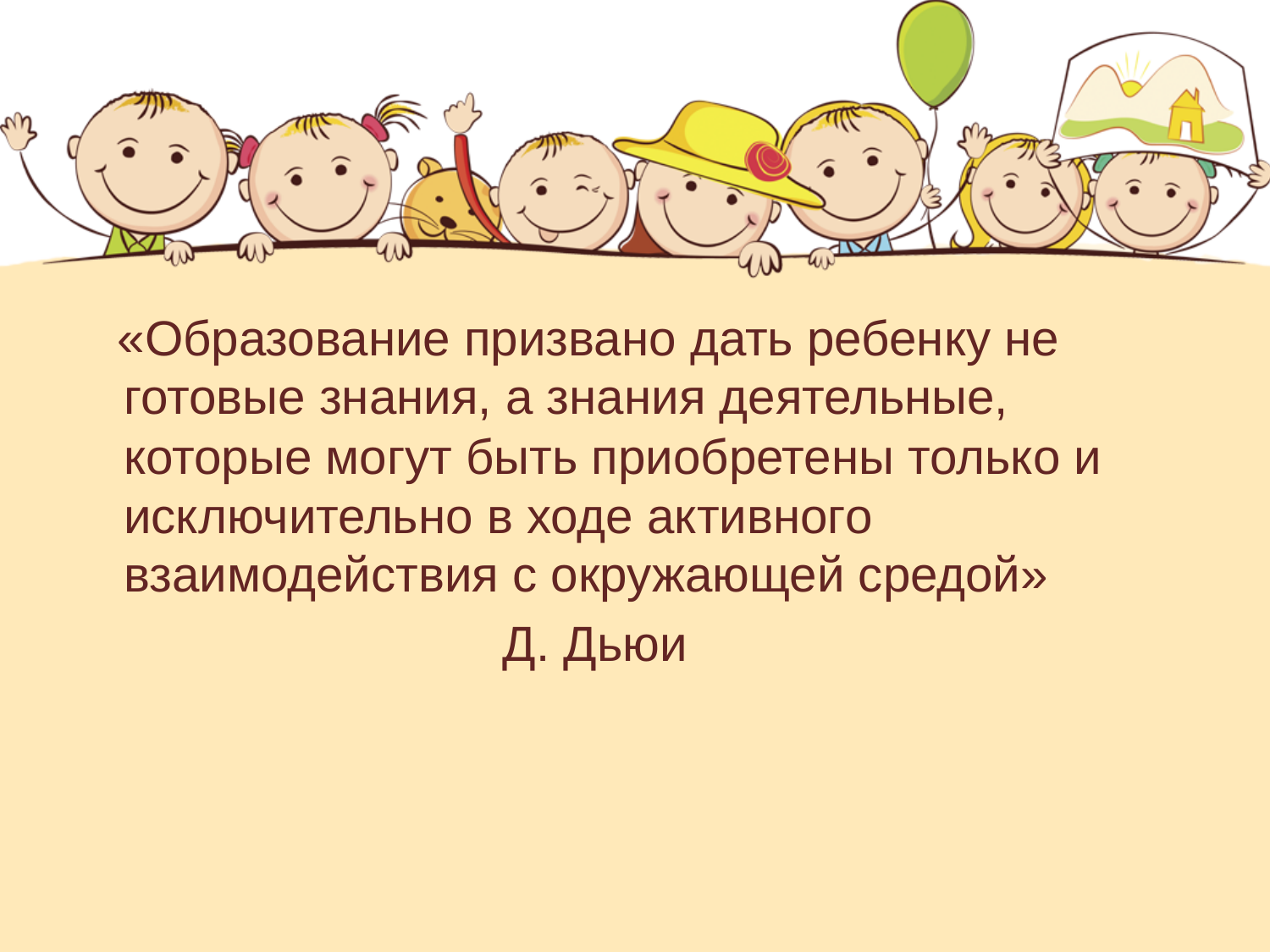

«Образование призвано дать ребенку не готовые знания, а знания деятельные, которые могут быть приобретены только и исключительно в ходе активного взаимодействия с окружающей средой»
                               Д. Дьюи